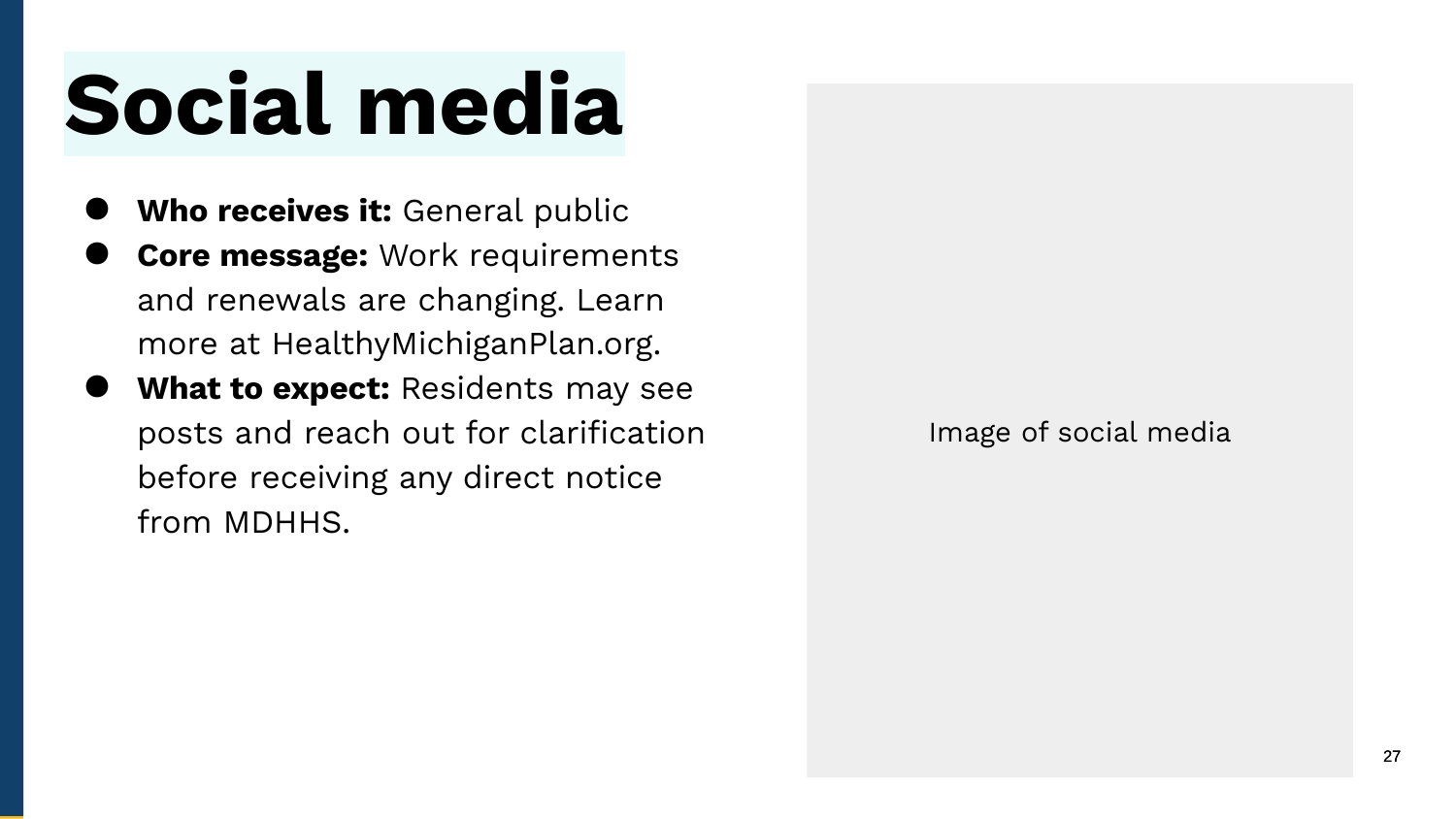

Social media
Image of social media
Who receives it: General public
Core message: Work requirements and renewals are changing. Learn more at HealthyMichiganPlan.org.
What to expect: Residents may see posts and reach out for clarification before receiving any direct notice from MDHHS.
27
27